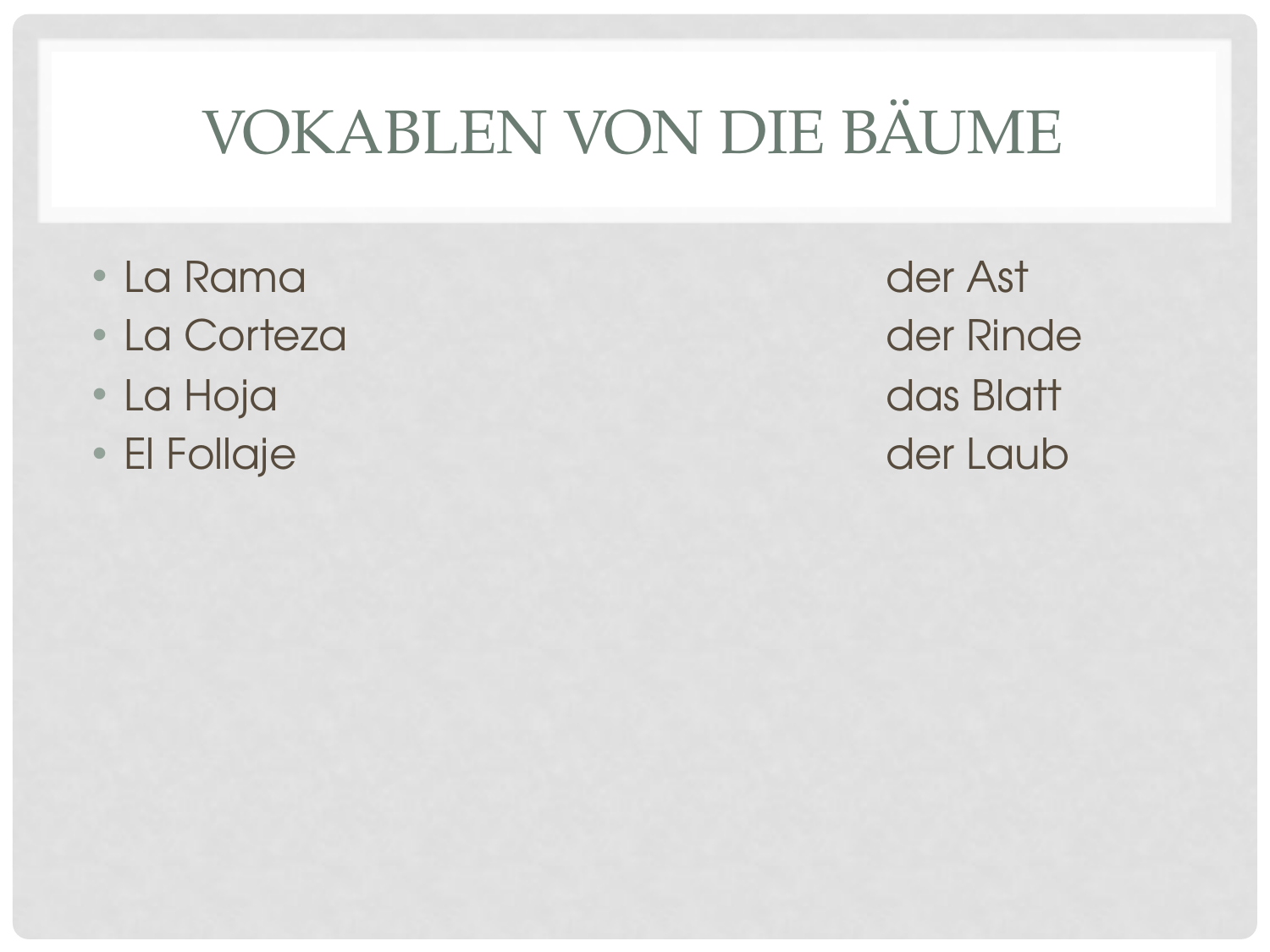

# Vokablen von die Bäume
La Rama					der Ast
La Corteza					der Rinde
La Hoja					das Blatt
El Follaje					der Laub